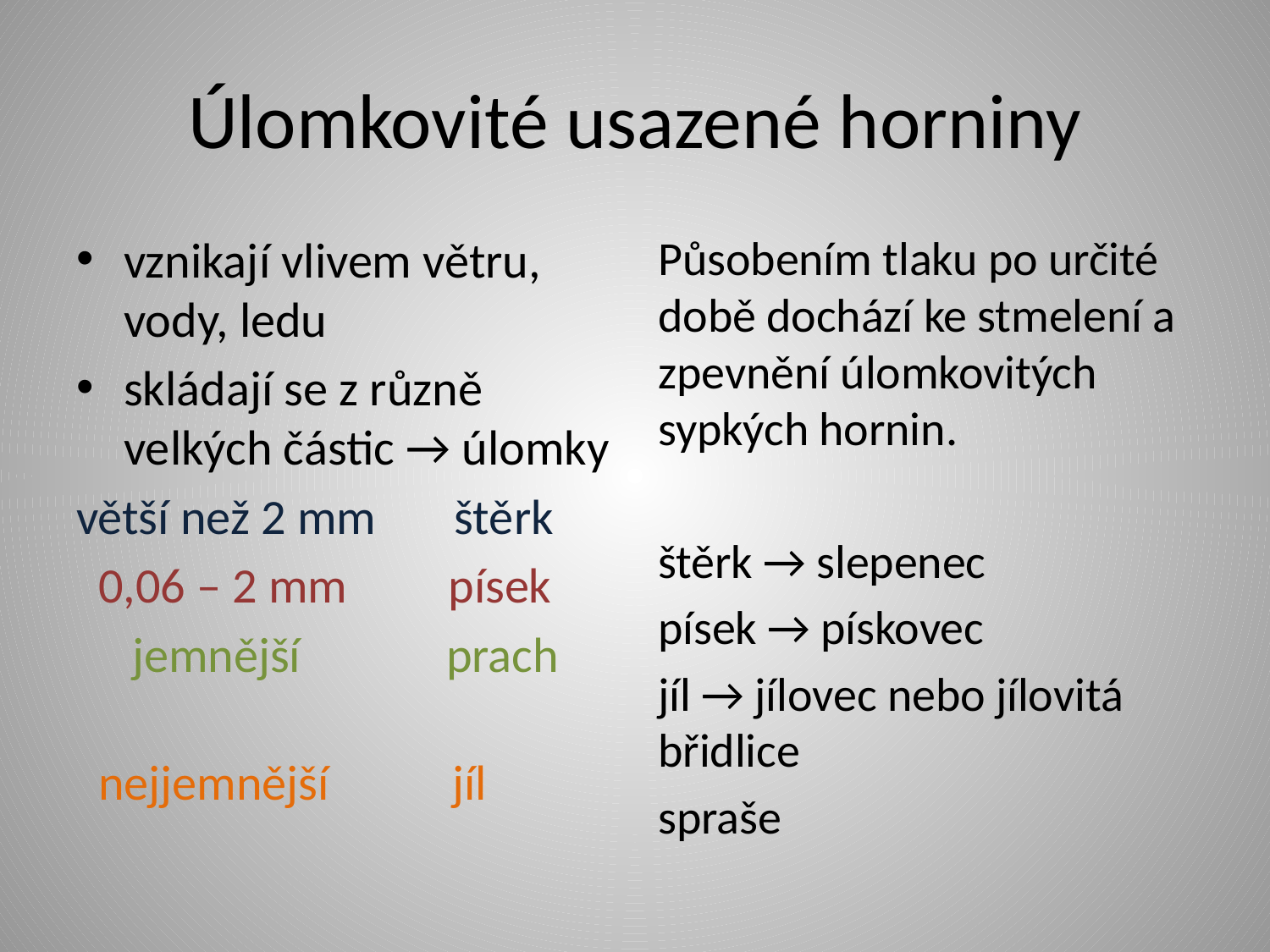

# Úlomkovité usazené horniny
vznikají vlivem větru, vody, ledu
skládají se z různě velkých částic → úlomky
větší než 2 mm       štěrk
  0,06 – 2 mm         písek
     jemnější             prach
  nejjemnější           jíl
Působením tlaku po určité době dochází ke stmelení a zpevnění úlomkovitých sypkých hornin.

štěrk → slepenec
písek → pískovec
jíl → jílovec nebo jílovitá břidlice
spraše